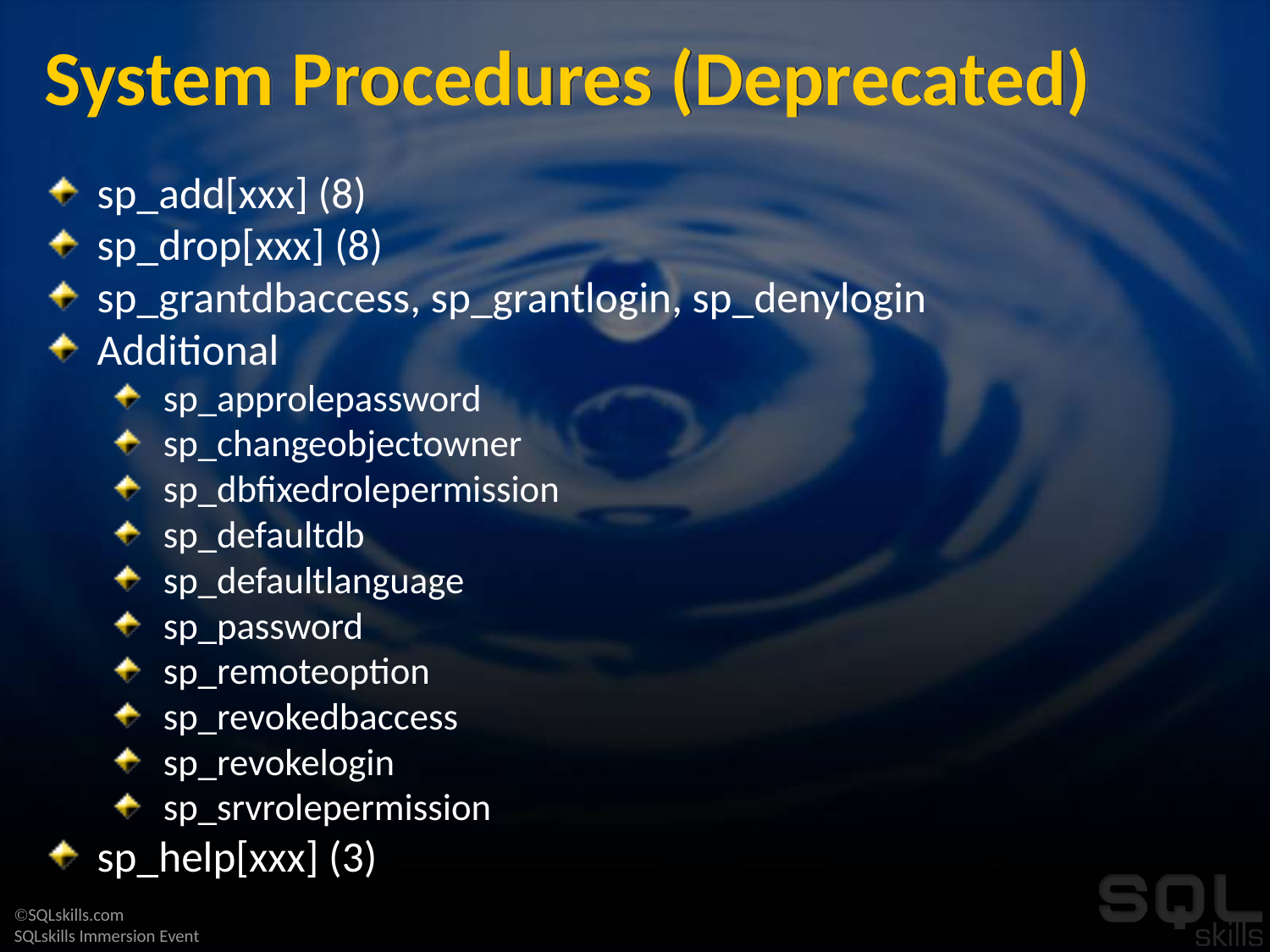

# System Procedures (Deprecated)
sp_add[xxx] (8)
sp_drop[xxx] (8)
sp_grantdbaccess, sp_grantlogin, sp_denylogin
Additional
sp_approlepassword
sp_changeobjectowner
sp_dbfixedrolepermission
sp_defaultdb
sp_defaultlanguage
sp_password
sp_remoteoption
sp_revokedbaccess
sp_revokelogin
sp_srvrolepermission
sp_help[xxx] (3)